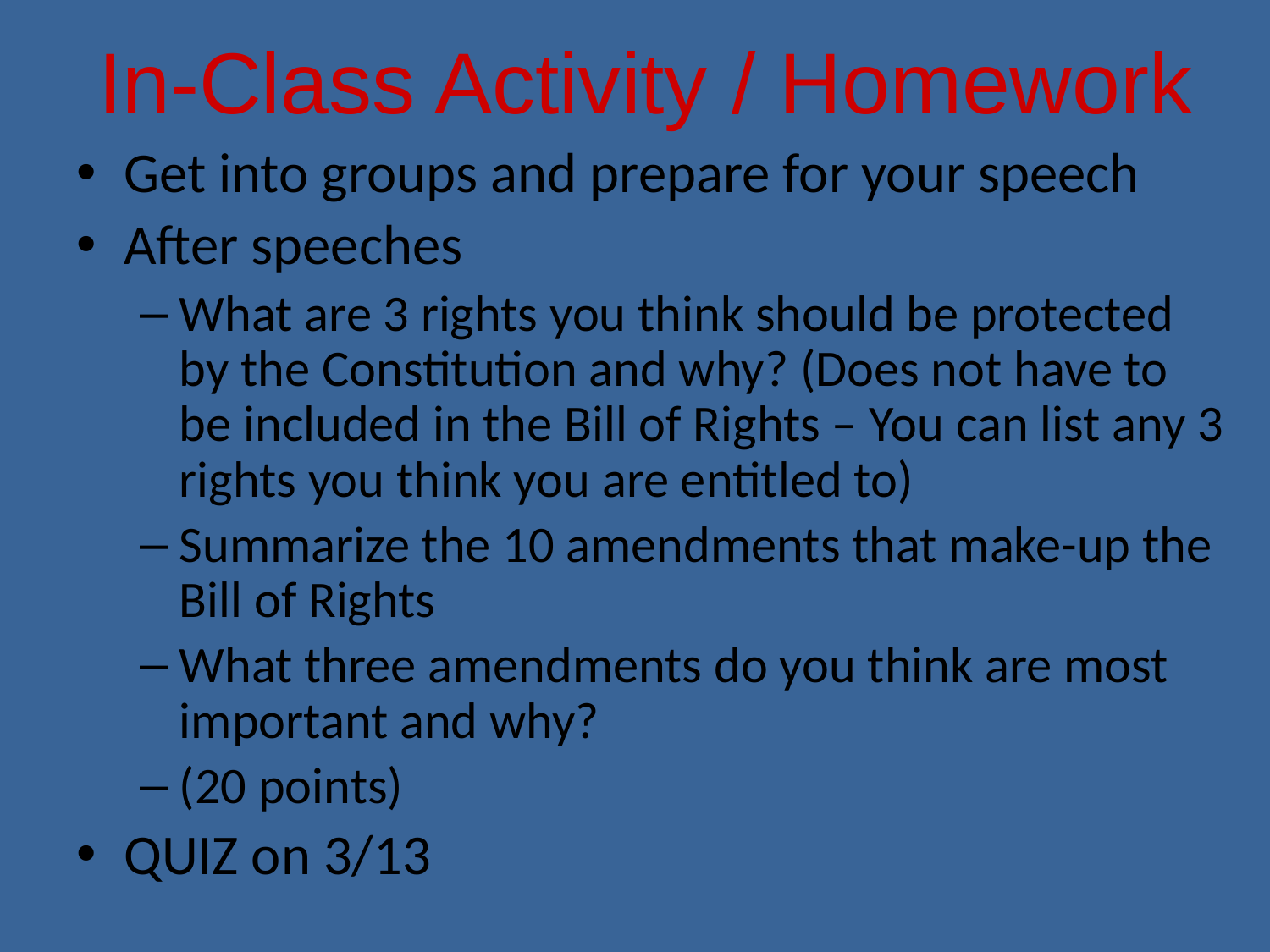

# In-Class Activity / Homework
Get into groups and prepare for your speech
After speeches
What are 3 rights you think should be protected by the Constitution and why? (Does not have to be included in the Bill of Rights – You can list any 3 rights you think you are entitled to)
Summarize the 10 amendments that make-up the Bill of Rights
What three amendments do you think are most important and why?
(20 points)
QUIZ on 3/13